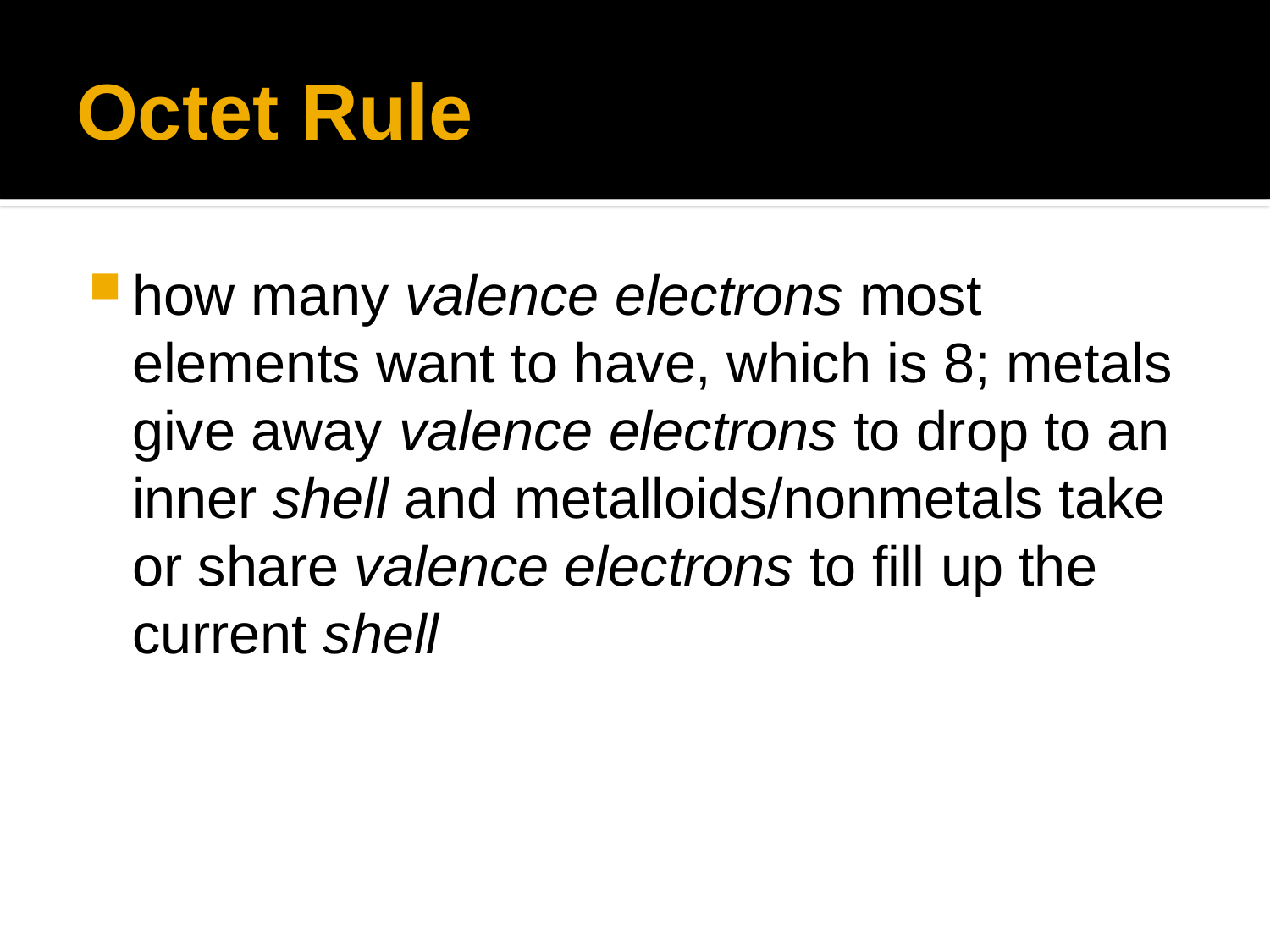

# Octet Rule
how many valence electrons most elements want to have, which is 8; metals give away valence electrons to drop to an inner shell and metalloids/nonmetals take or share valence electrons to fill up the current shell